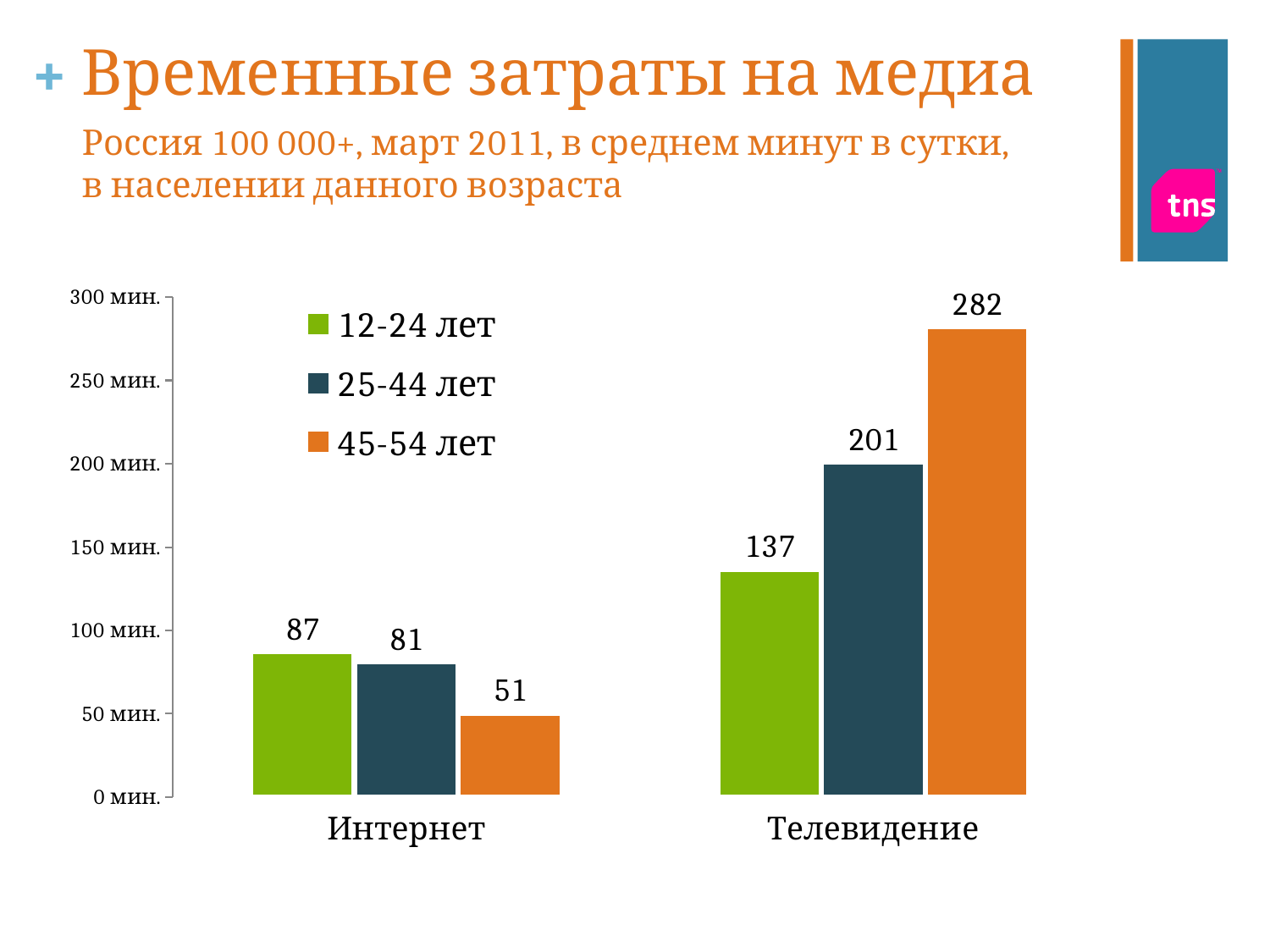

# Временные затраты на медиа
Россия 100 000+, март 2011, в среднем минут в сутки,
в населении данного возраста

### Chart

| Category | 12-24 лет | 25-44 лет | 45-54 лет |
|---|---|---|---|
| Интернет | 87.27973772911058 | 81.30895215252248 | 50.500246000065296 |
| Телевидение | 136.83 | 201.03 | 282.2 |